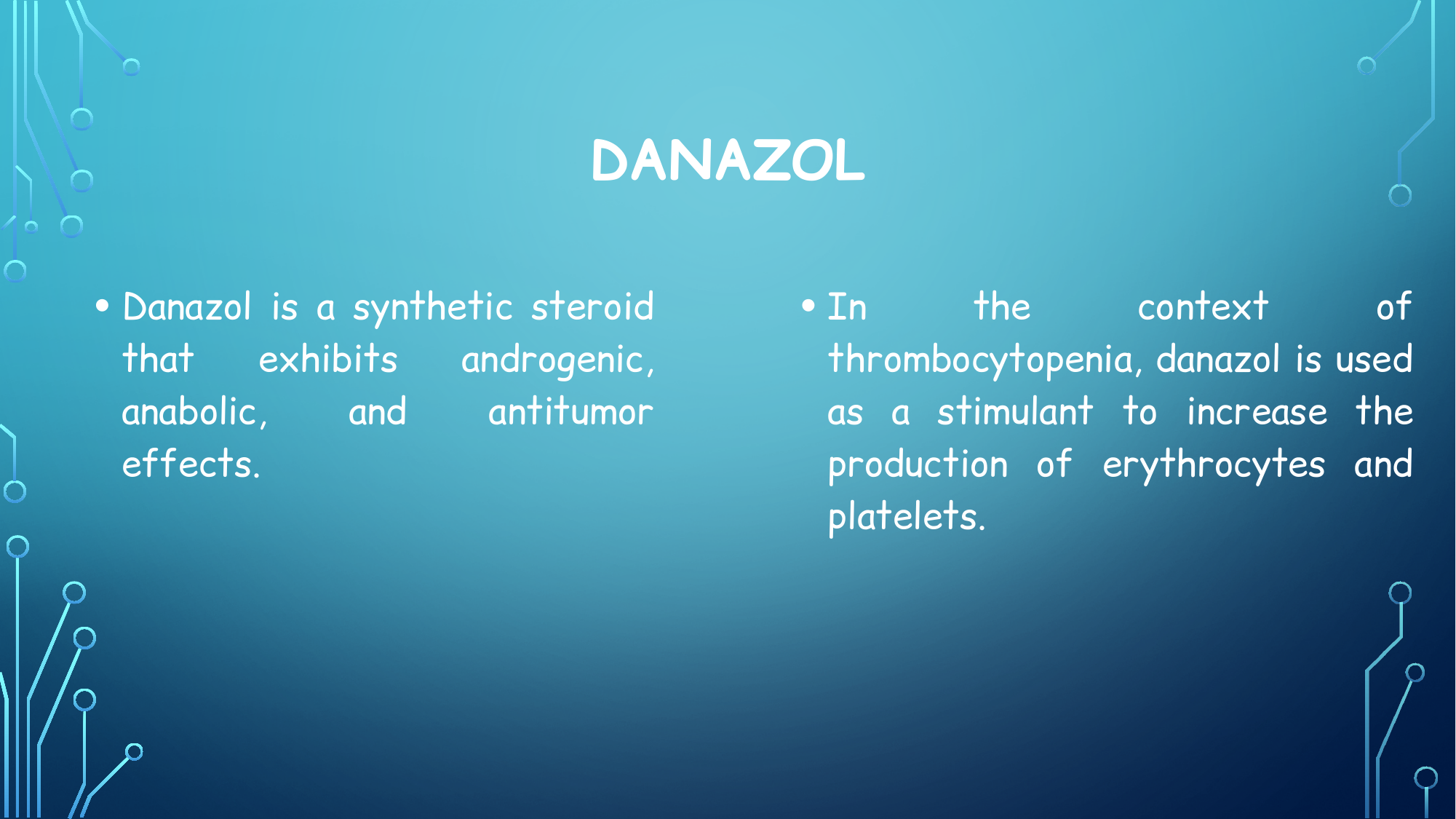

# Danazol
Danazol is a synthetic steroid that exhibits androgenic, anabolic, and antitumor effects.
In the context of thrombocytopenia, danazol is used as a stimulant to increase the production of erythrocytes and platelets.